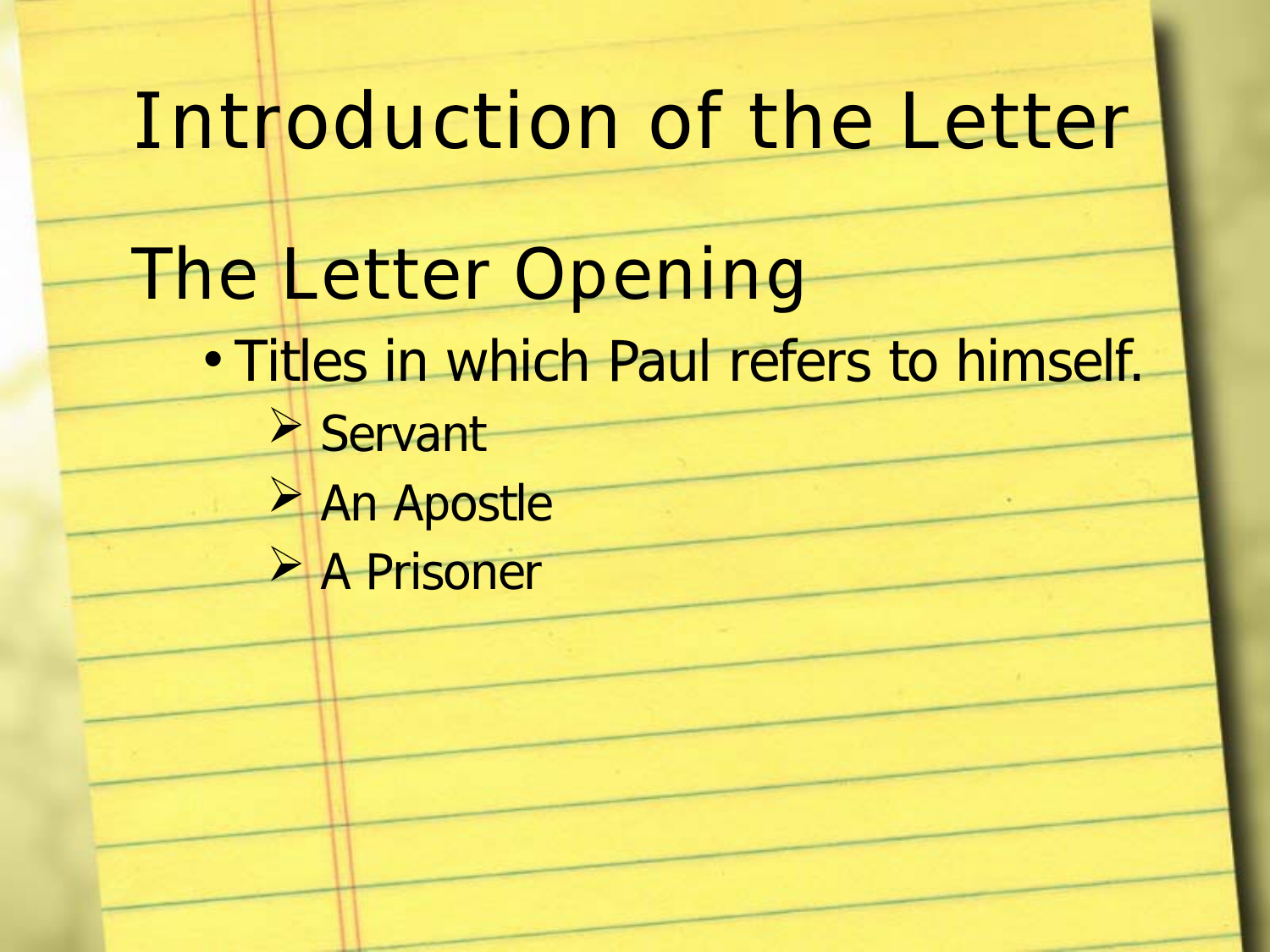

# Introduction of the Letter
The Letter Opening
Titles in which Paul refers to himself.
 Servant
 An Apostle
 A Prisoner